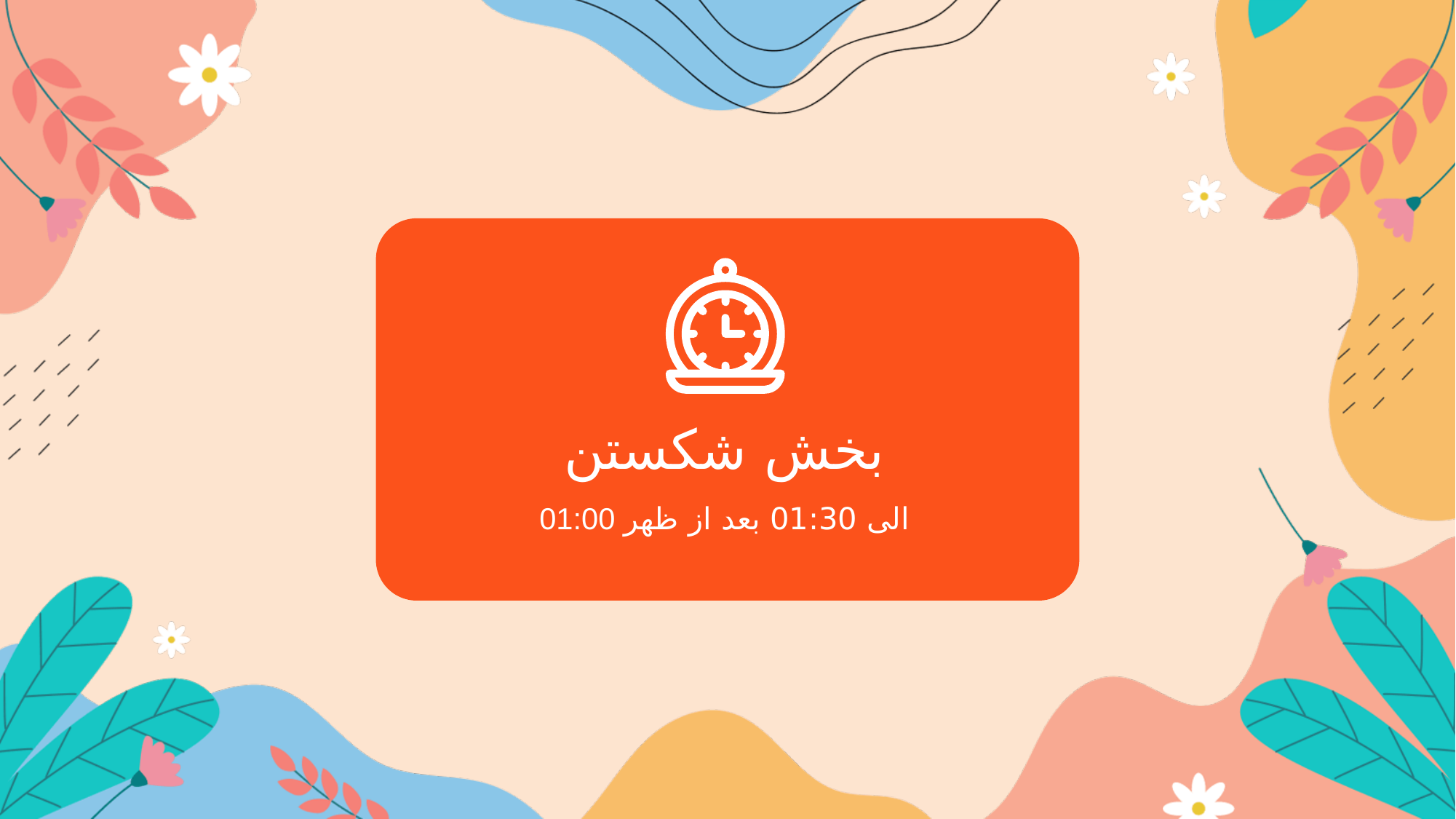

بخش شکستن
01:00 الی 01:30 بعد از ظهر